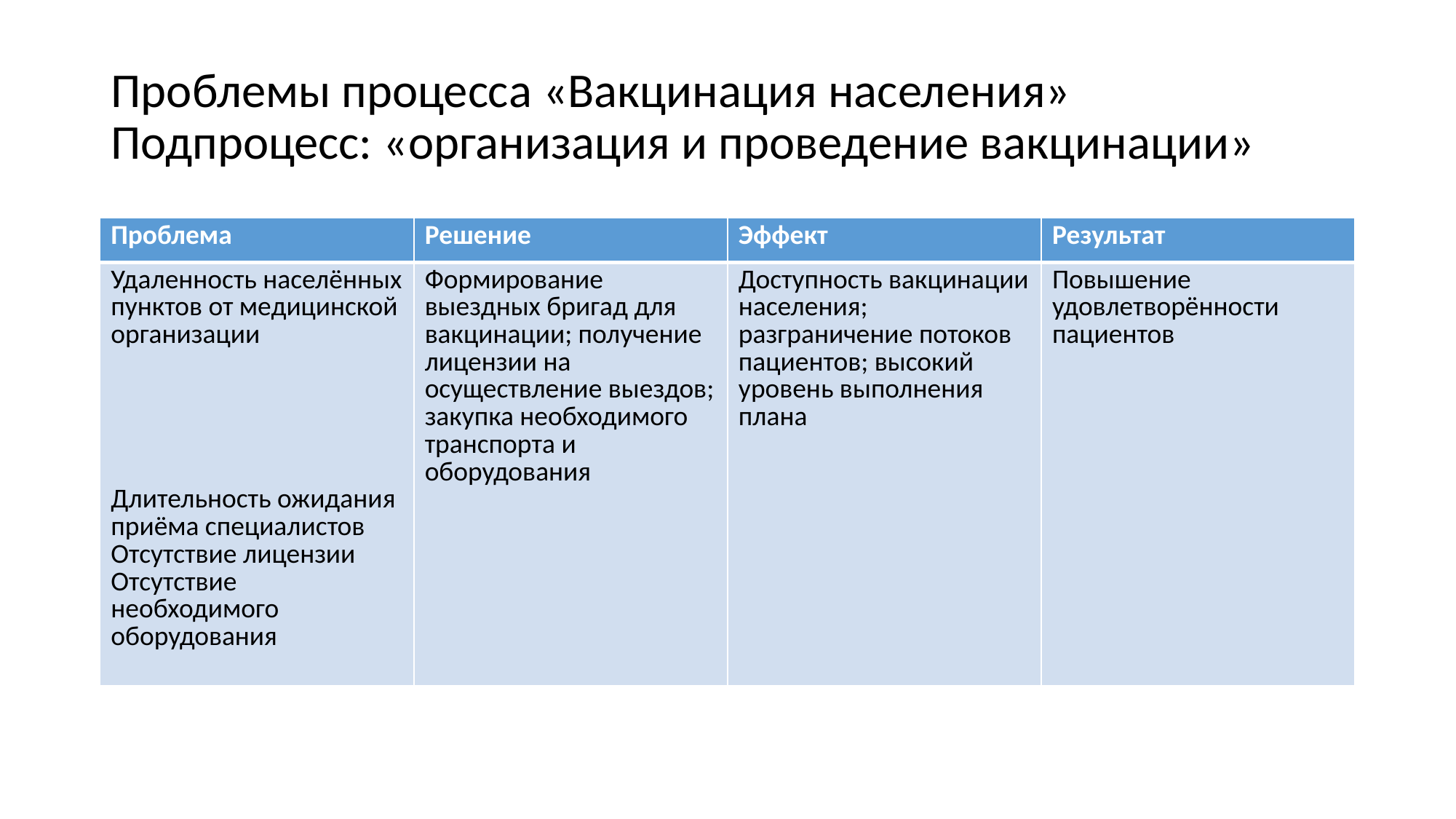

# Проблемы процесса «Вакцинация населения» Подпроцесс: «организация и проведение вакцинации»
| Проблема | Решение | Эффект | Результат |
| --- | --- | --- | --- |
| Удаленность населённых пунктов от медицинской организации Длительность ожидания приёма специалистов Отсутствие лицензии Отсутствие необходимого оборудования | Формирование выездных бригад для вакцинации; получение лицензии на осуществление выездов; закупка необходимого транспорта и оборудования | Доступность вакцинации населения; разграничение потоков пациентов; высокий уровень выполнения плана | Повышение удовлетворённости пациентов |